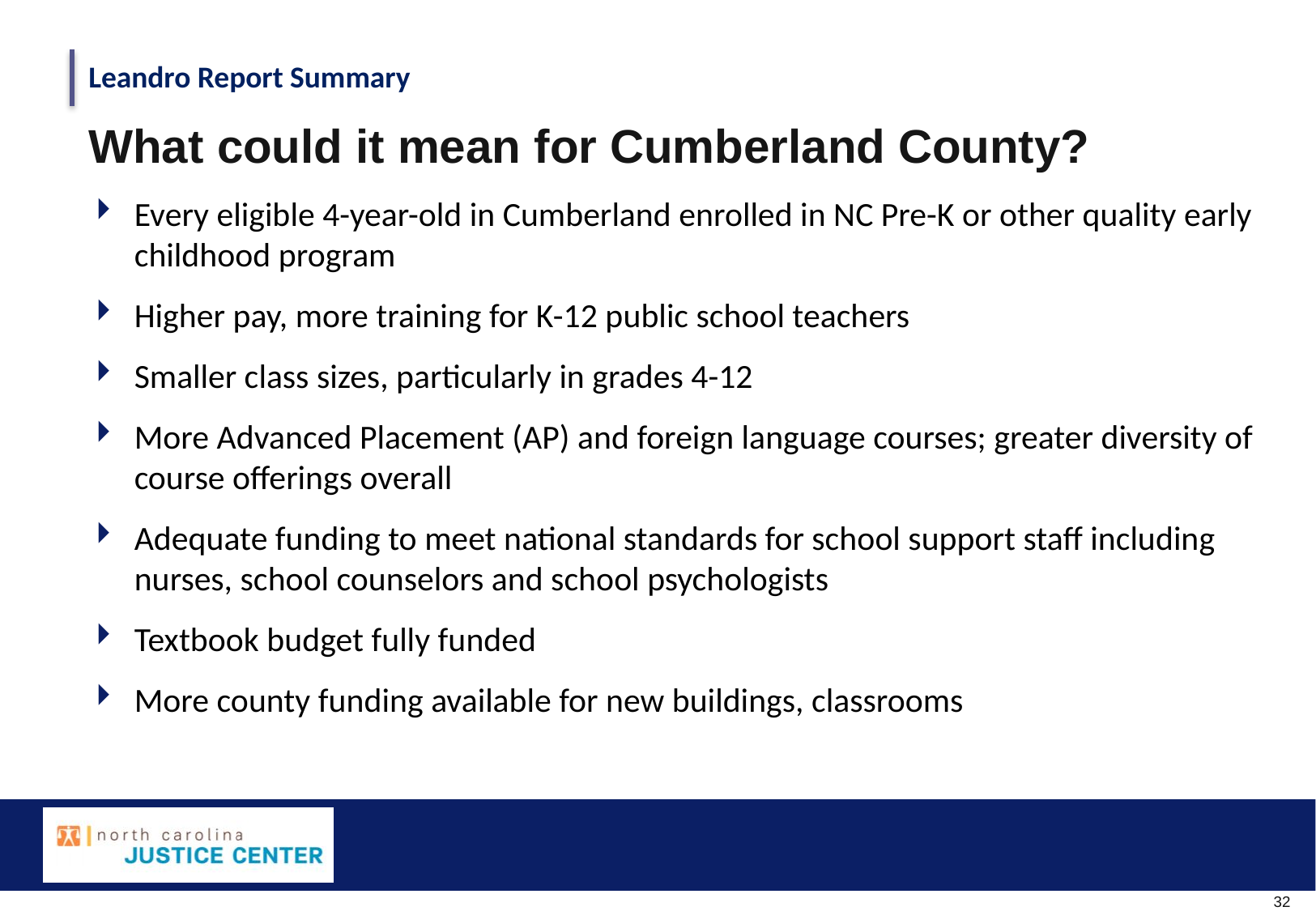

Leandro Report Summary
What could it mean for Cumberland County?
Every eligible 4-year-old in Cumberland enrolled in NC Pre-K or other quality early childhood program
Higher pay, more training for K-12 public school teachers
Smaller class sizes, particularly in grades 4-12
More Advanced Placement (AP) and foreign language courses; greater diversity of course offerings overall
Adequate funding to meet national standards for school support staff including nurses, school counselors and school psychologists
Textbook budget fully funded
More county funding available for new buildings, classrooms